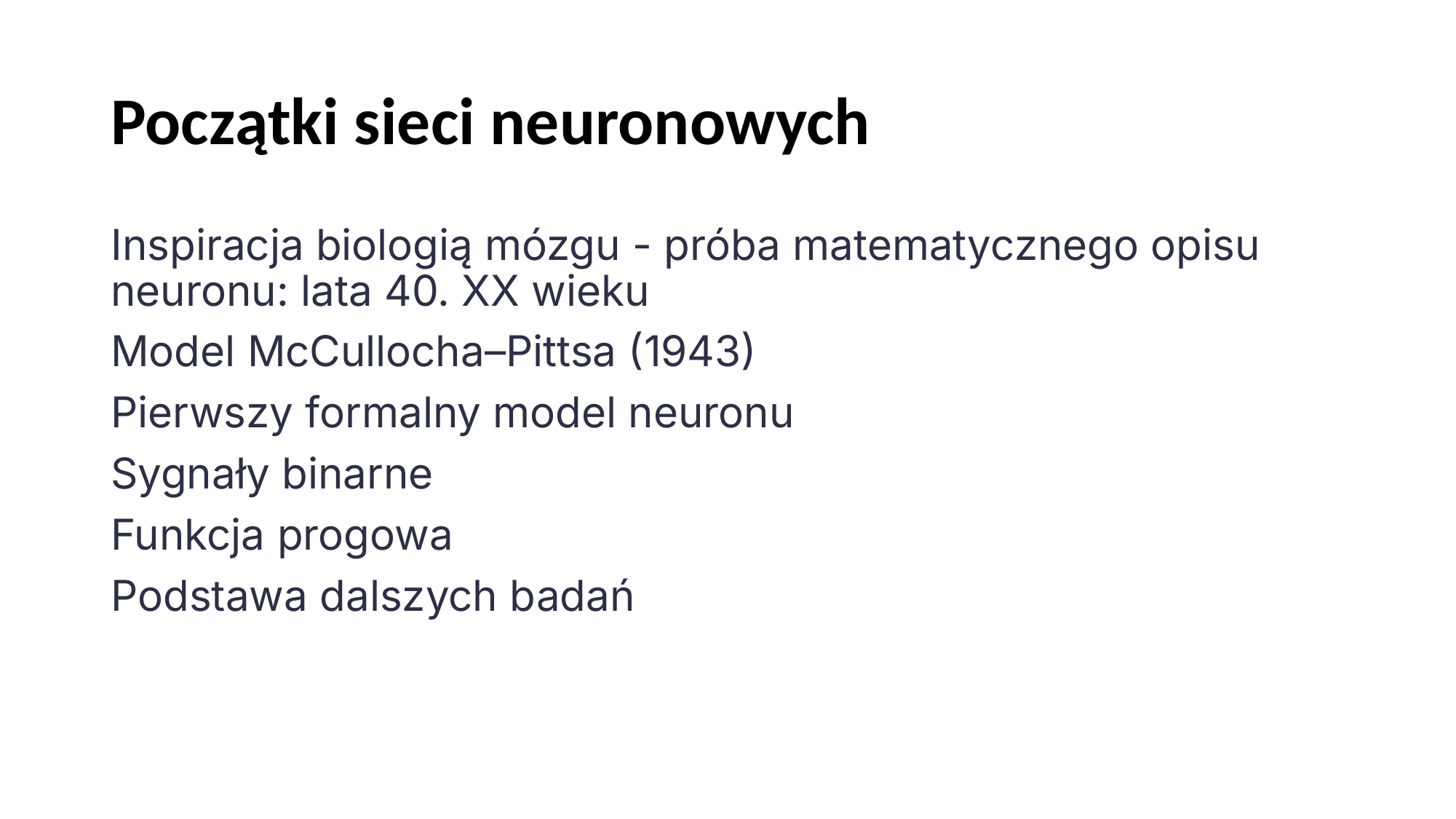

# Początki sieci neuronowych
Inspiracja biologią mózgu - próba matematycznego opisu neuronu: lata 40. XX wieku
Model McCullocha–Pittsa (1943)
Pierwszy formalny model neuronu
Sygnały binarne
Funkcja progowa
Podstawa dalszych badań